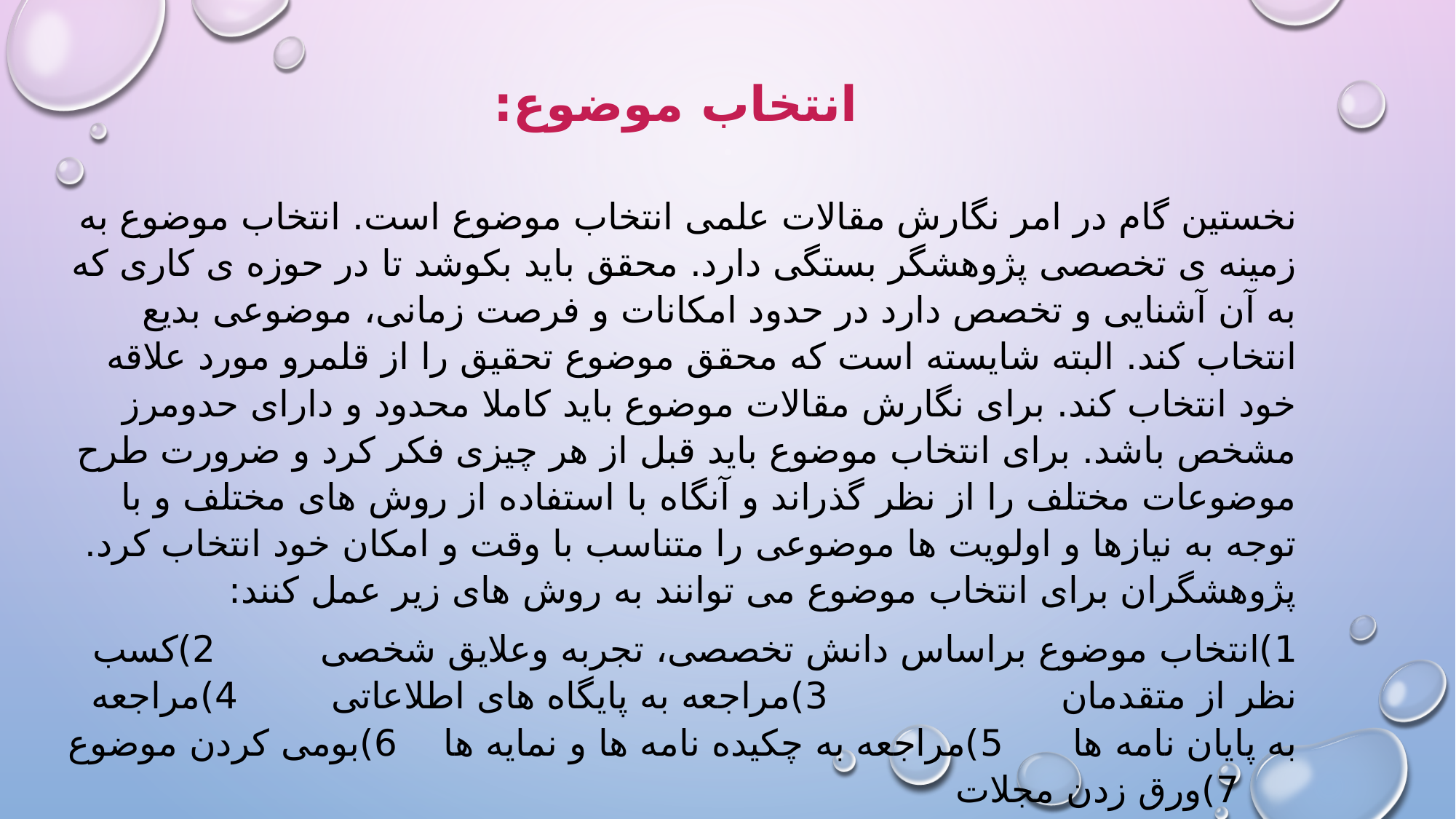

انتخاب موضوع:

نخستین گام در امر نگارش مقالات علمی انتخاب موضوع است. انتخاب موضوع به زمینه ی تخصصی پژوهشگر بستگی دارد. محقق باید بکوشد تا در حوزه ی کاری که به آن آشنایی و تخصص دارد در حدود امکانات و فرصت زمانی، موضوعی بدیع انتخاب کند. البته شایسته است که محقق موضوع تحقیق را از قلمرو مورد علاقه خود انتخاب کند. برای نگارش مقالات موضوع باید کاملا محدود و دارای حدومرز مشخص باشد. برای انتخاب موضوع باید قبل از هر چیزی فکر کرد و ضرورت طرح موضوعات مختلف را از نظر گذراند و آنگاه با استفاده از روش های مختلف و با توجه به نیازها و اولویت ها موضوعی را متناسب با وقت و امکان خود انتخاب کرد. پژوهشگران برای انتخاب موضوع می توانند به روش های زیر عمل کنند:
1)انتخاب موضوع براساس دانش تخصصی، تجربه وعلایق شخصی         2)کسب نظر از متقدمان                    3)مراجعه به پایگاه های اطلاعاتی        4)مراجعه به پایان نامه ها      5)مراجعه به چکیده نامه ها و نمایه ها    6)بومی کردن موضوع       7)ورق زدن مجلات